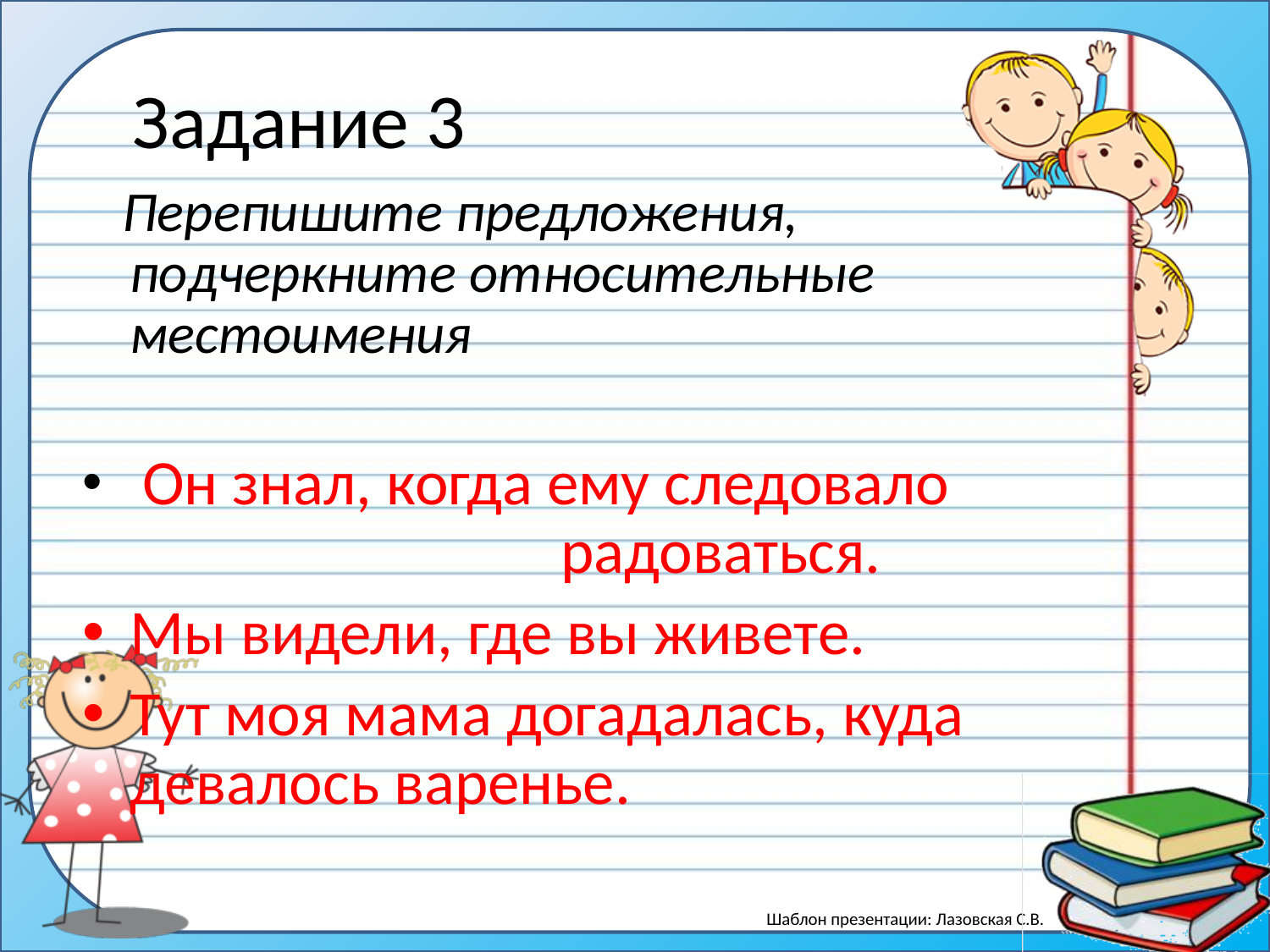

# Задание 3
          Перепишите предложения, подчеркните относительные местоимения

 Он знал, когда ему следовало                                        радоваться.
Мы видели, где вы живете.
Тут моя мама догадалась, куда девалось варенье.